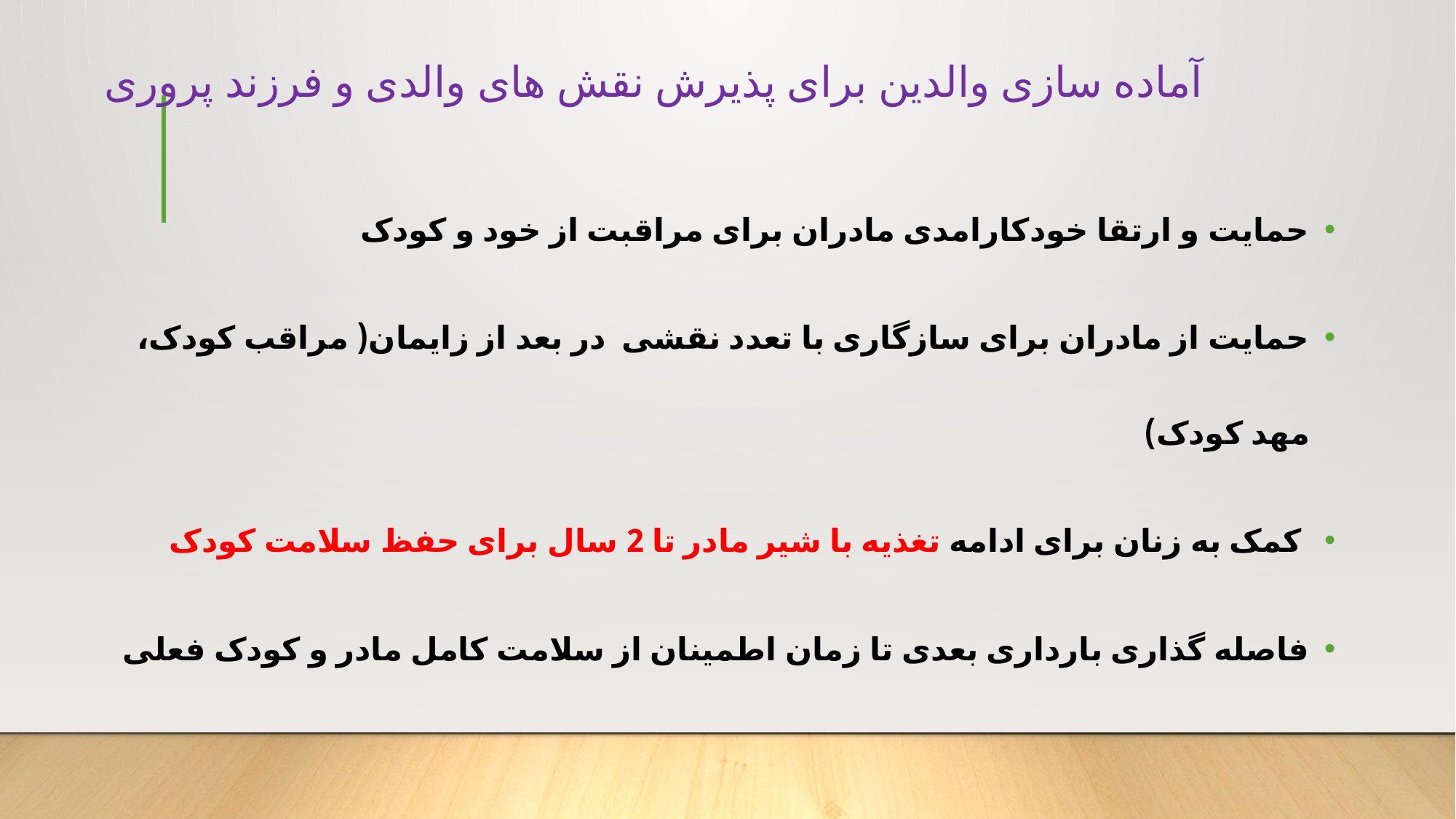

# آماده سازی والدین برای پذیرش نقش های والدی و فرزند پروری
حمایت و ارتقا خودکارامدی مادران برای مراقبت از خود و کودک
حمایت از مادران برای سازگاری با تعدد نقشی  در بعد از زایمان( مراقب کودک، مهد کودک)
 کمک به زنان برای ادامه تغذیه با شیر مادر تا 2 سال برای حفظ سلامت کودک
فاصله گذاری بارداری بعدی تا زمان اطمینان از سلامت کامل مادر و کودک فعلی